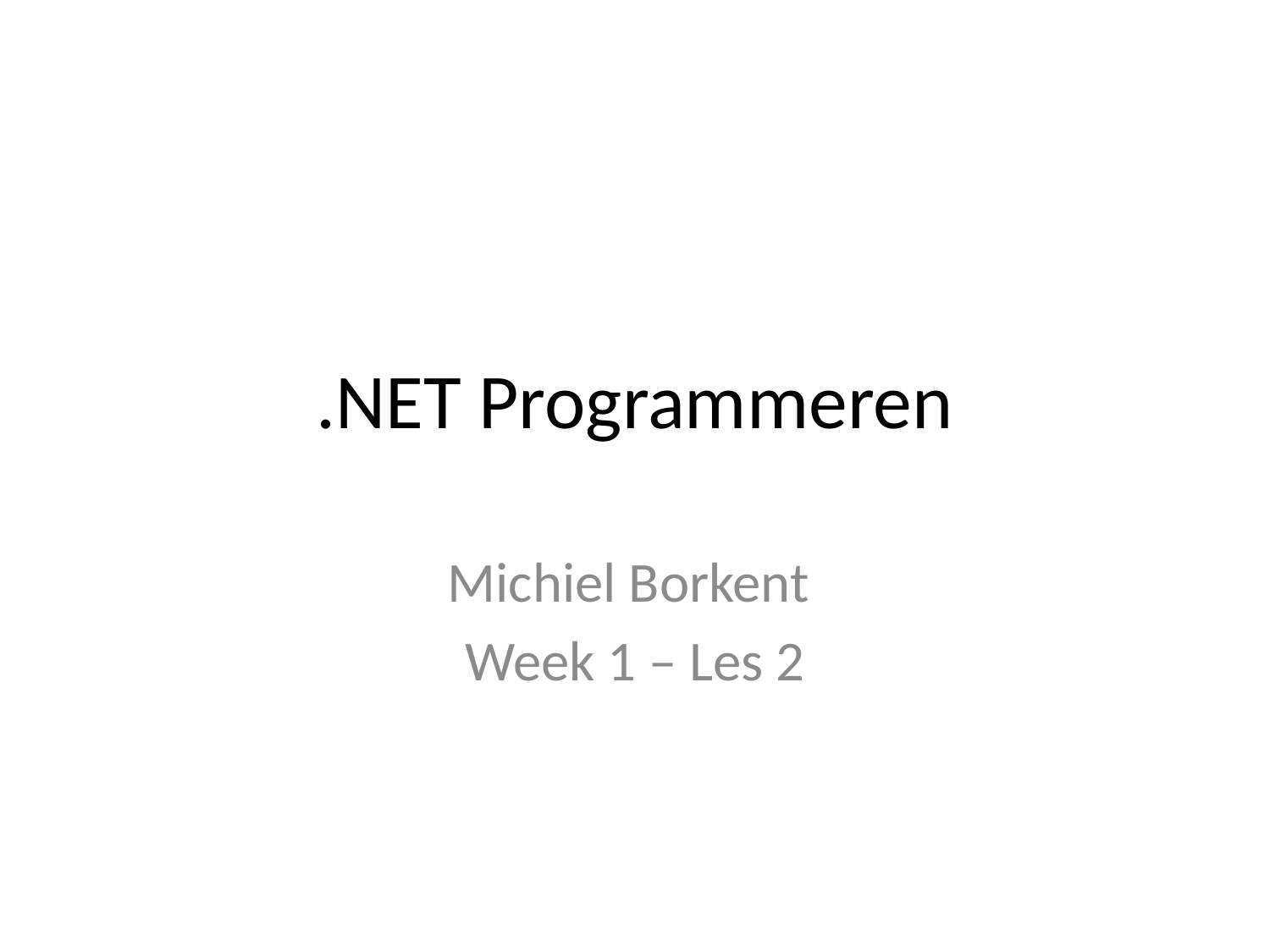

# .NET Programmeren
Michiel Borkent
Week 1 – Les 2